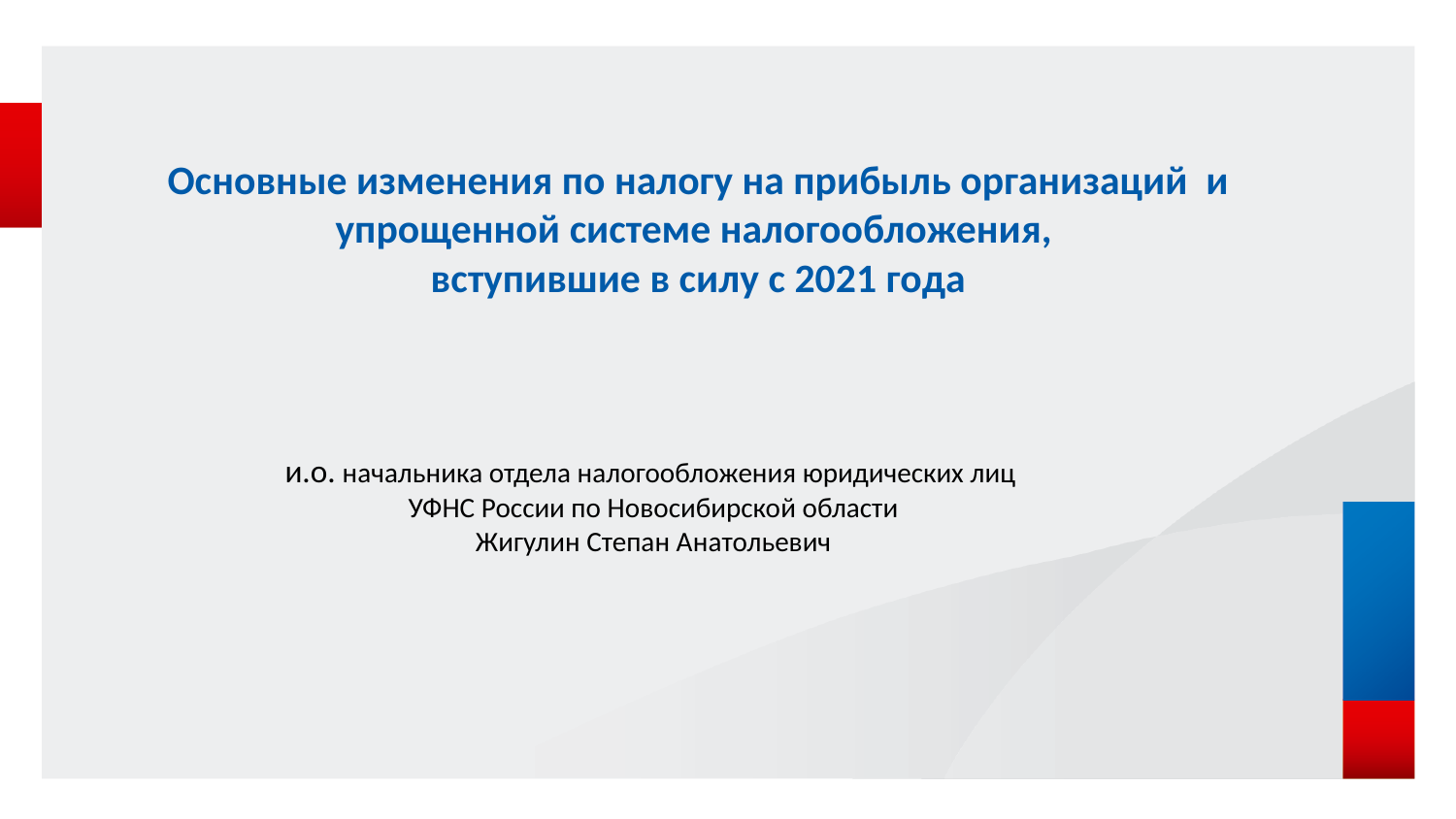

# Основные изменения по налогу на прибыль организаций  и упрощенной системе налогообложения, вступившие в силу с 2021 года
и.о. начальника отдела налогообложения юридических лиц
УФНС России по Новосибирской области
Жигулин Степан Анатольевич